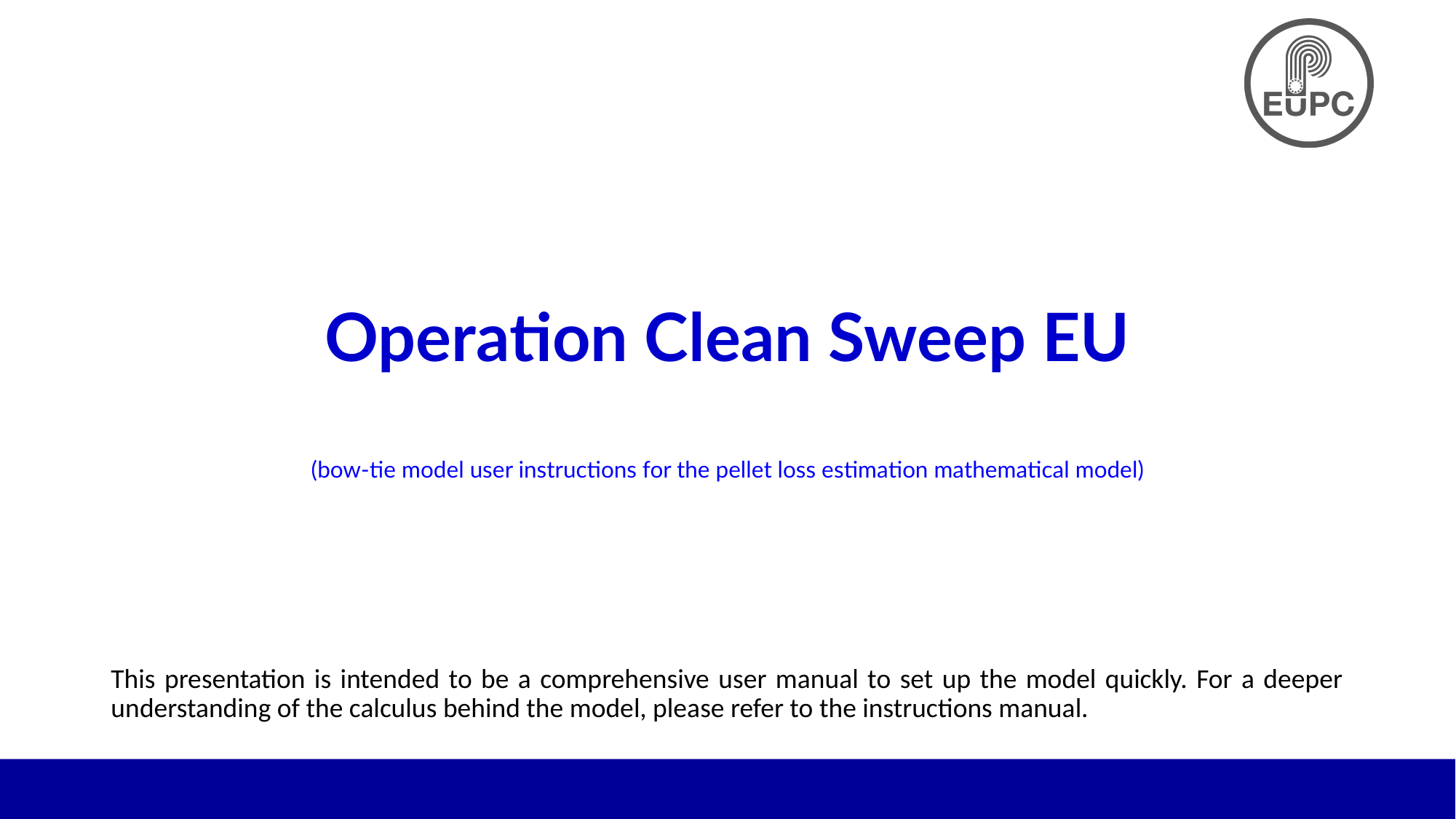

# Operation Clean Sweep EU

(bow-tie model user instructions for the pellet loss estimation mathematical model)

This presentation is intended to be a comprehensive user manual to set up the model quickly. For a deeper understanding of the calculus behind the model, please refer to the instructions manual.